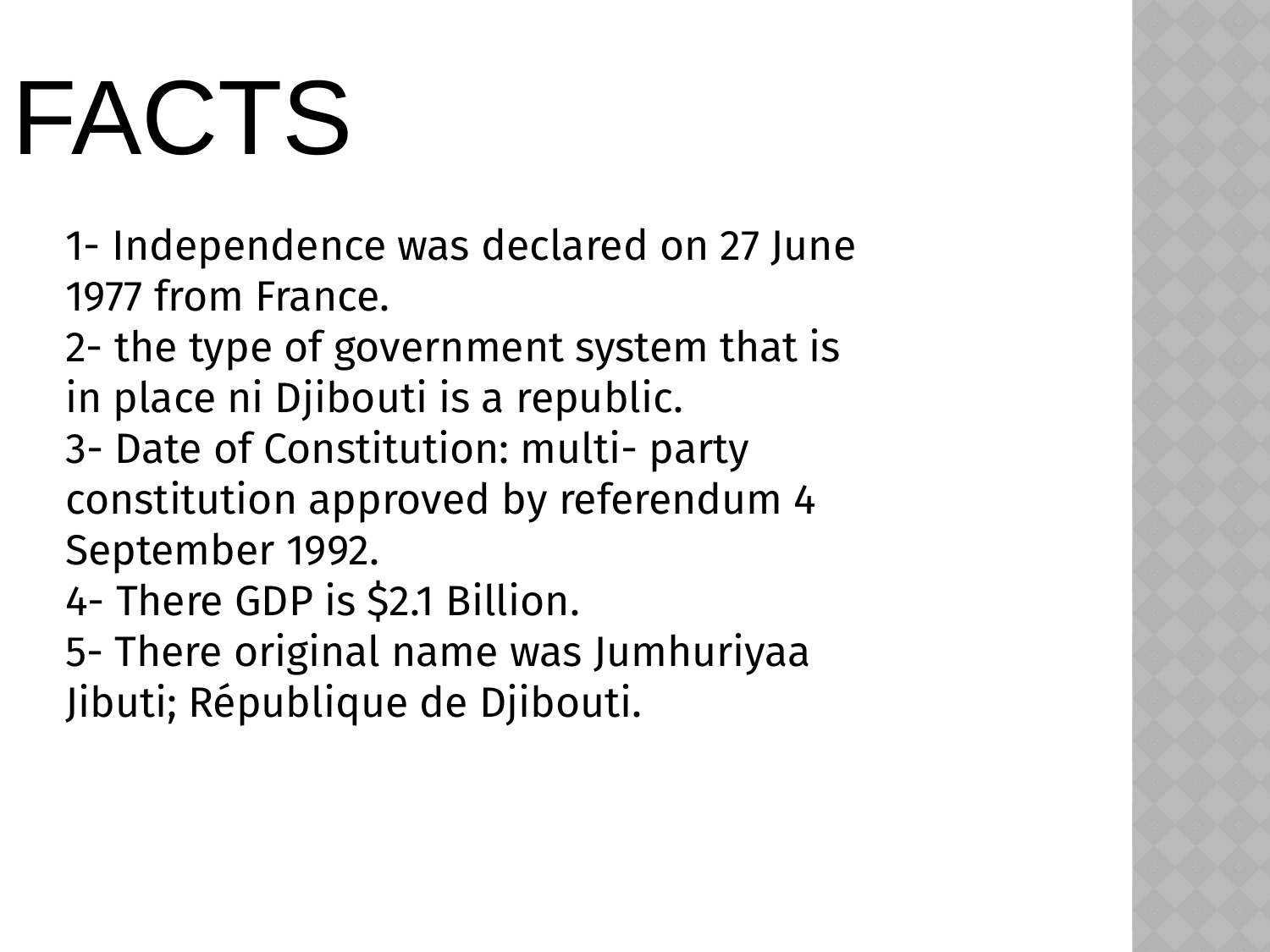

FACTS
1- Independence was declared on 27 June  1977 from France.
2- the type of government system that is in place ni Djibouti is a republic.
3- Date of Constitution: multi- party constitution approved by referendum 4 September 1992.
4- There GDP is $2.1 Billion.
5- There original name was Jumhuriyaa Jibuti; République de Djibouti.